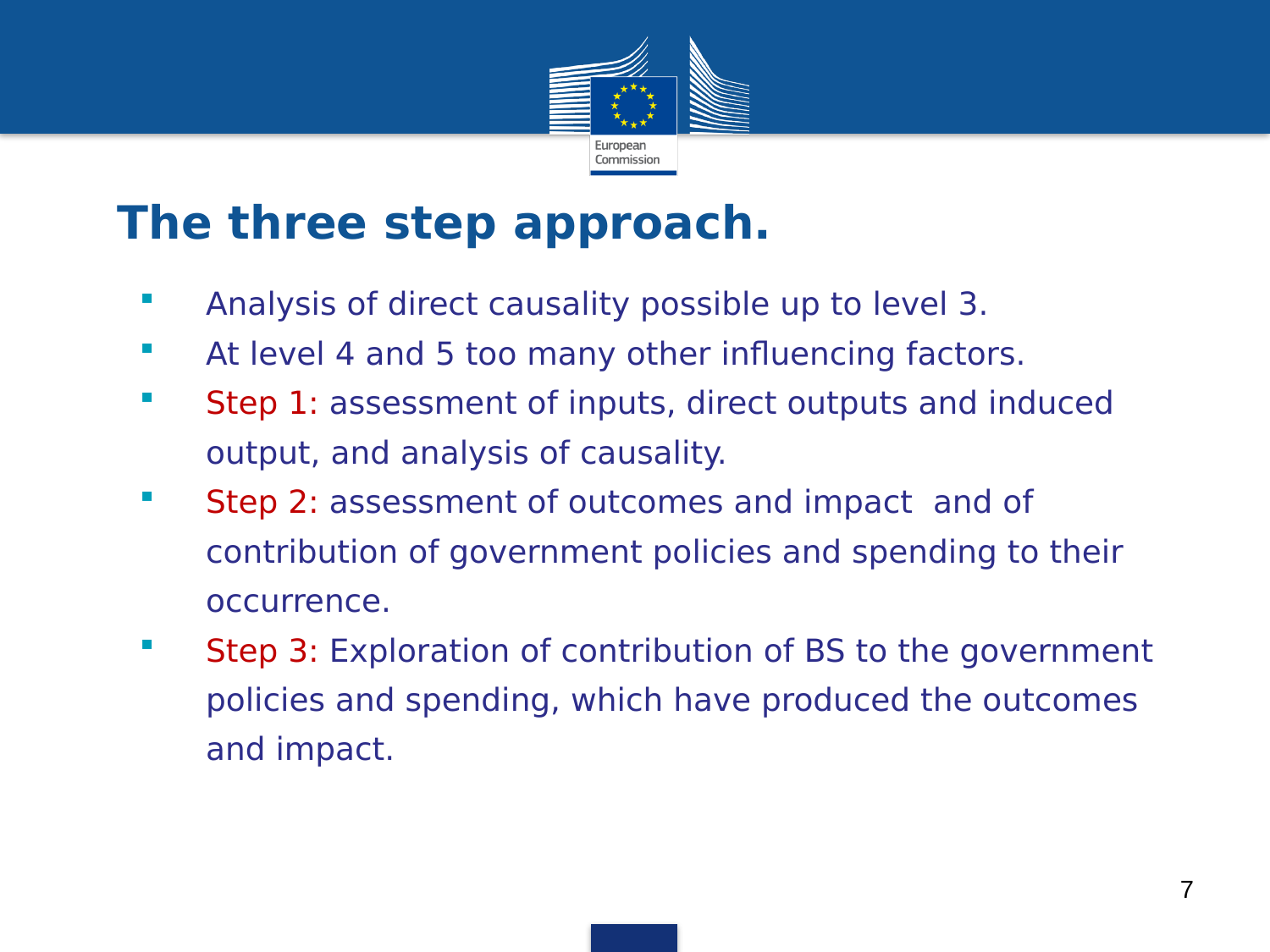

# The three step approach.
Analysis of direct causality possible up to level 3.
At level 4 and 5 too many other influencing factors.
Step 1: assessment of inputs, direct outputs and induced output, and analysis of causality.
Step 2: assessment of outcomes and impact  and of contribution of government policies and spending to their occurrence.
Step 3: Exploration of contribution of BS to the government policies and spending, which have produced the outcomes and impact.

7